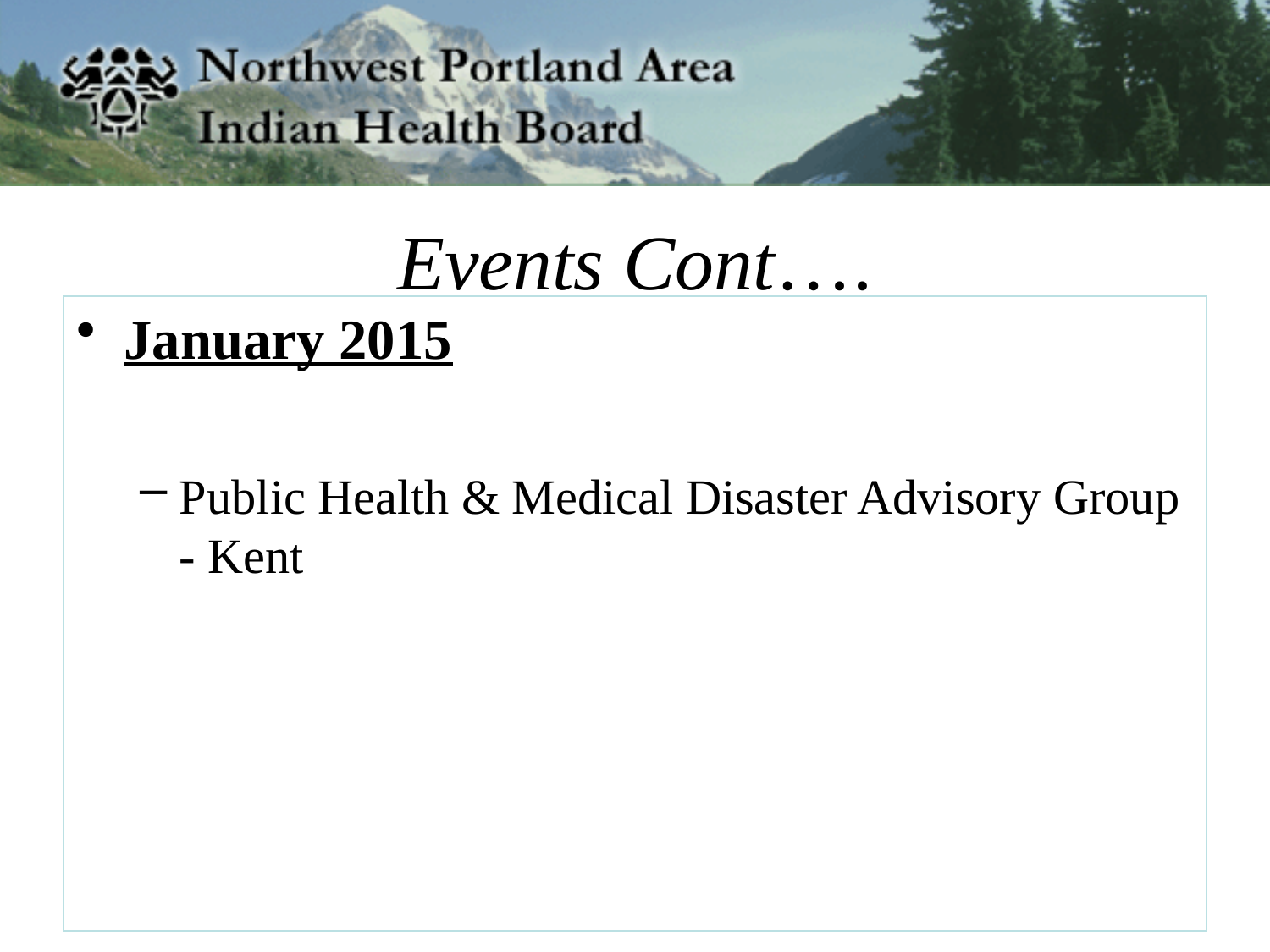

# Events Cont….
January 2015

Public Health & Medical Disaster Advisory Group - Kent